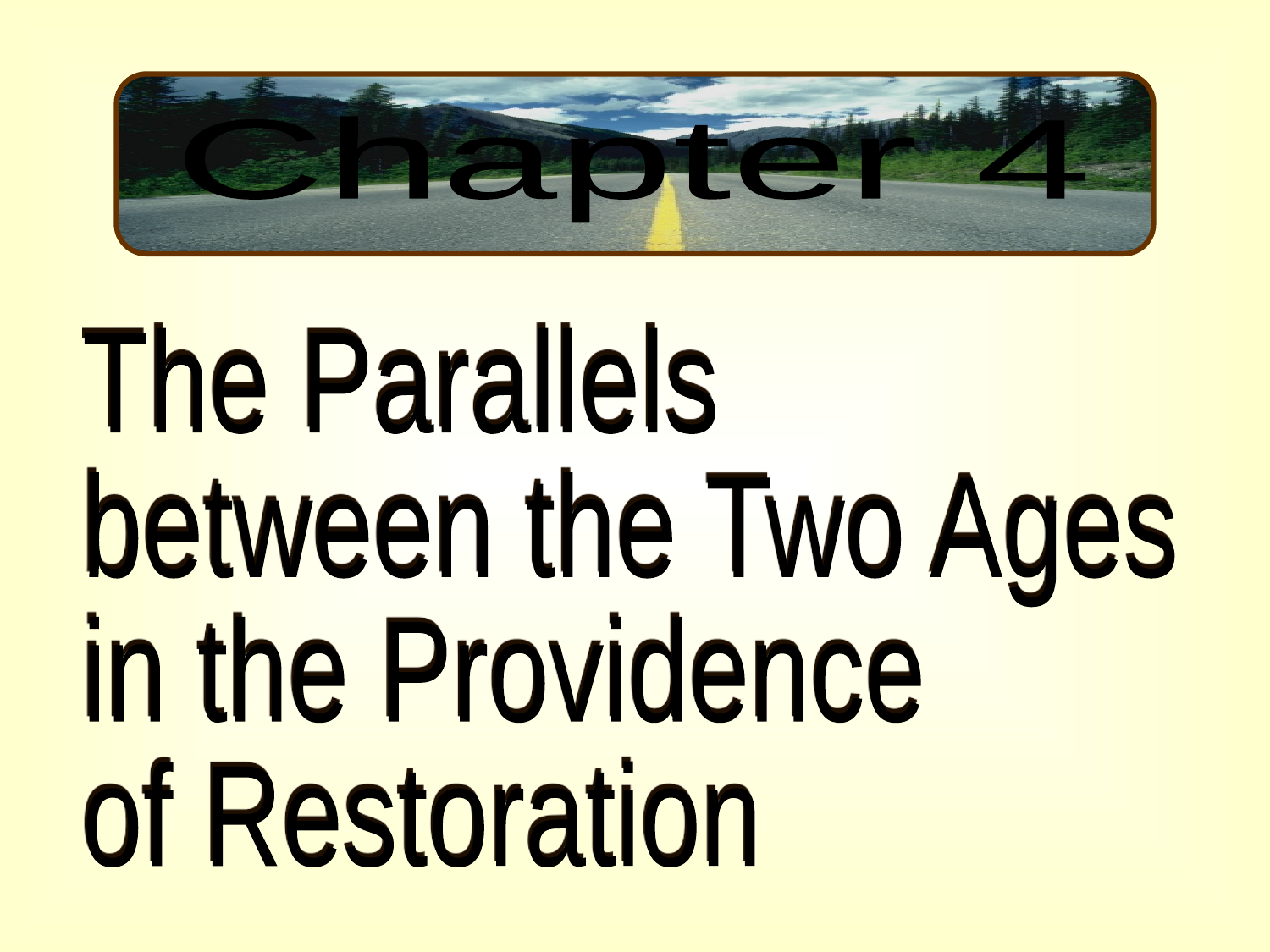

Chapter 4
The Parallels
between the Two Ages
in the Providence
of Restoration